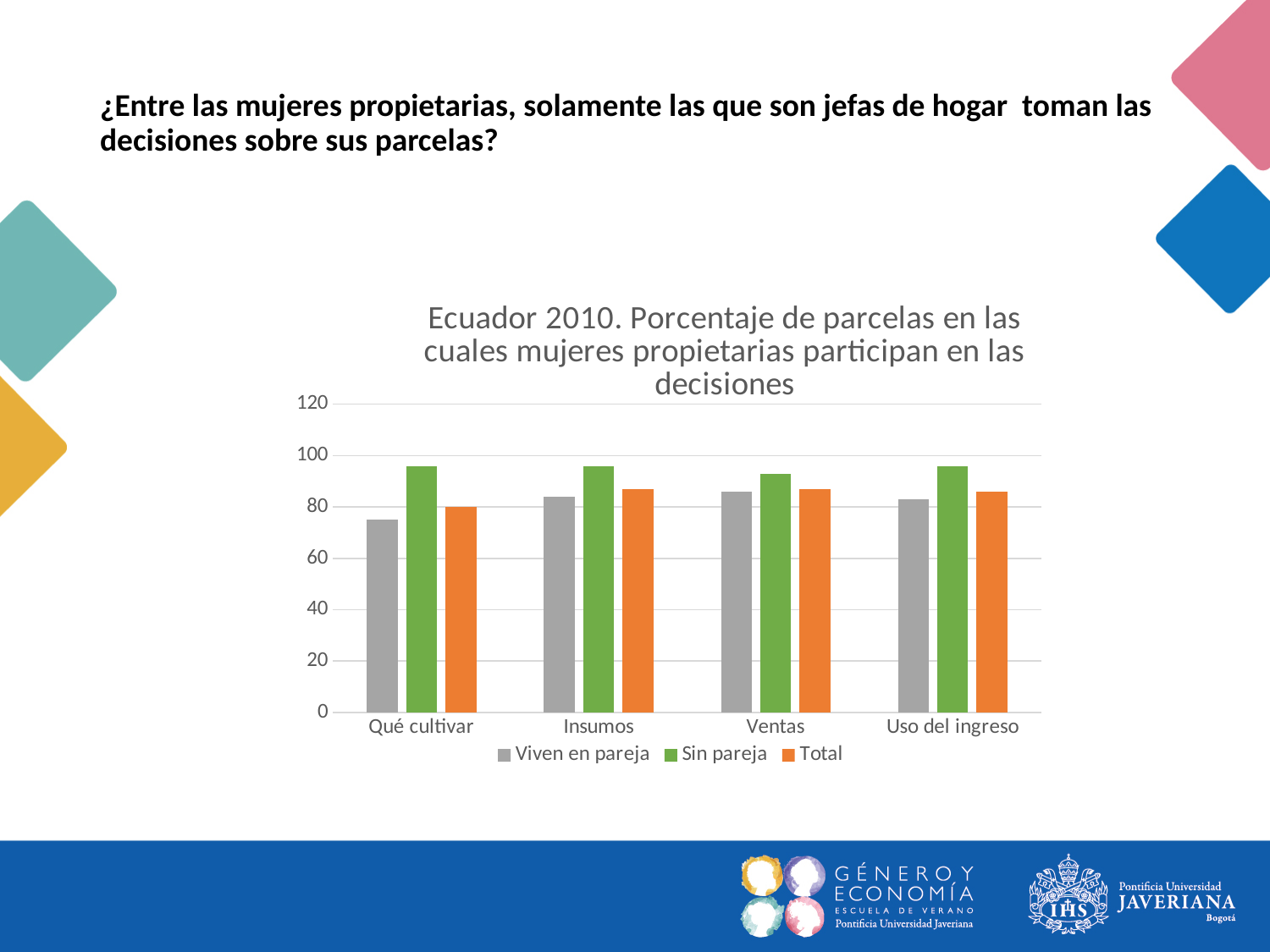

# ¿Entre las mujeres propietarias, solamente las que son jefas de hogar  toman las decisiones sobre sus parcelas?

### Chart: Ecuador 2010. Porcentaje de parcelas en las cuales mujeres propietarias participan en las decisiones

| Category | Viven en pareja | Sin pareja | Total |
|---|---|---|---|
| Qué cultivar | 75.0 | 96.0 | 80.0 |
| Insumos | 84.0 | 96.0 | 87.0 |
| Ventas | 86.0 | 93.0 | 87.0 |
| Uso del ingreso | 83.0 | 96.0 | 86.0 |